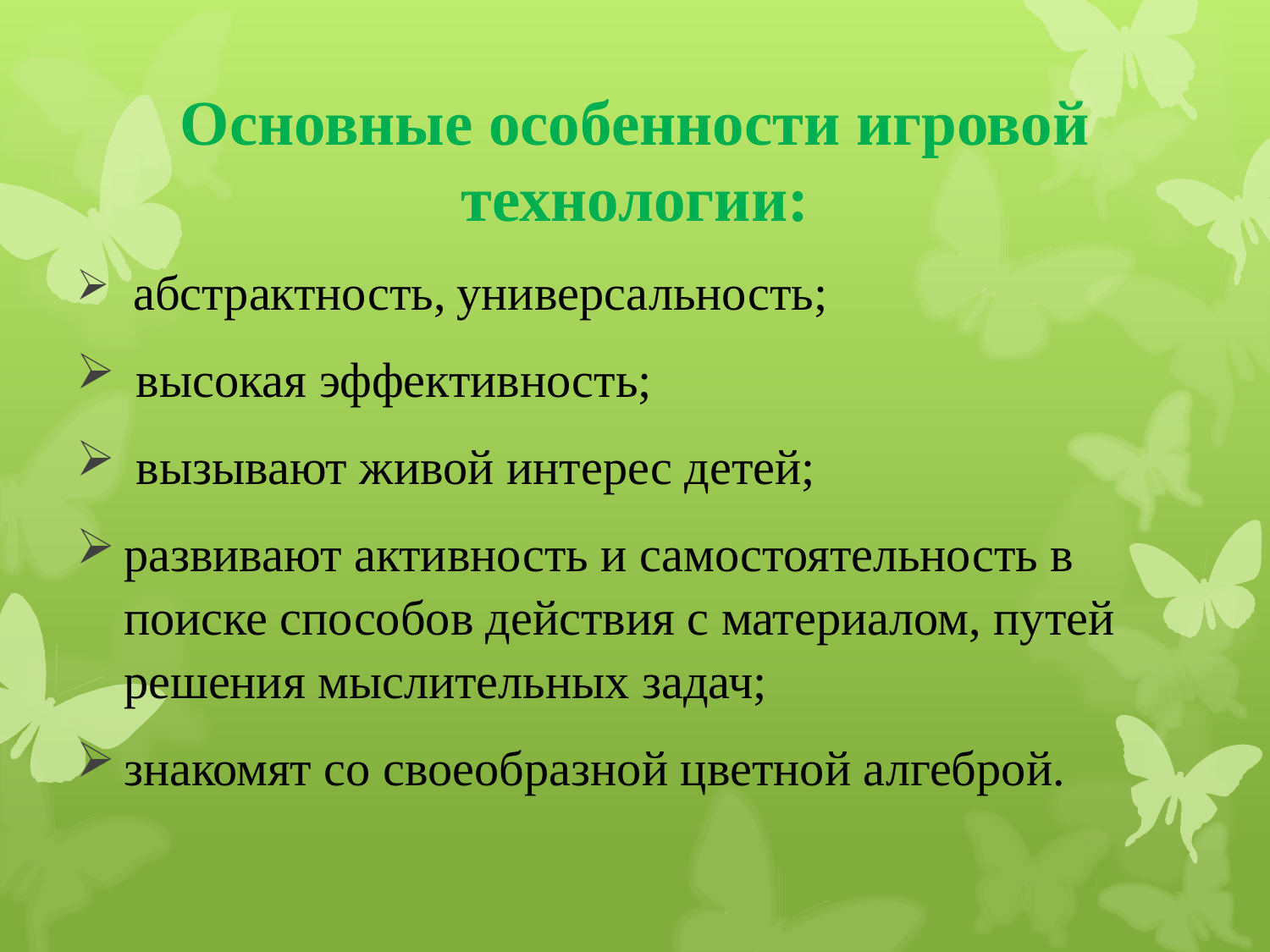

# Основные особенности игровой технологии:
 абстрактность, универсальность;
 высокая эффективность;
 вызывают живой интерес детей;
развивают активность и самостоятельность в поиске способов действия с материалом, путей решения мыслительных задач;
знакомят со своеобразной цветной алгеброй.